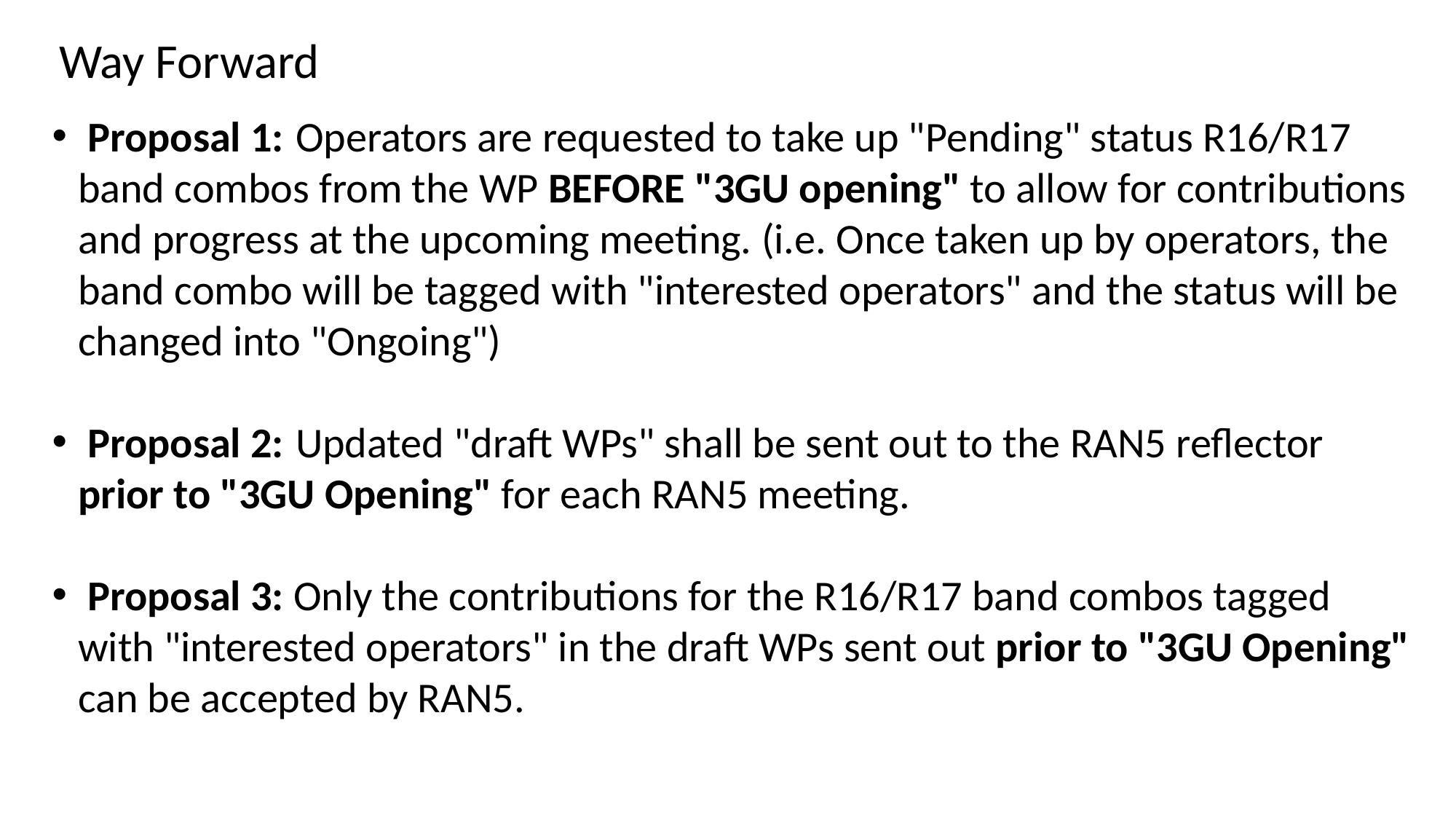

# Way Forward
 Proposal 1: Operators are requested to take up "Pending" status R16/R17 band combos from the WP BEFORE "3GU opening" to allow for contributions and progress at the upcoming meeting. (i.e. Once taken up by operators, the band combo will be tagged with "interested operators" and the status will be changed into "Ongoing")

 Proposal 2: Updated "draft WPs" shall be sent out to the RAN5 reflector prior to "3GU Opening" for each RAN5 meeting.

 Proposal 3: Only the contributions for the R16/R17 band combos tagged with "interested operators" in the draft WPs sent out prior to "3GU Opening" can be accepted by RAN5.